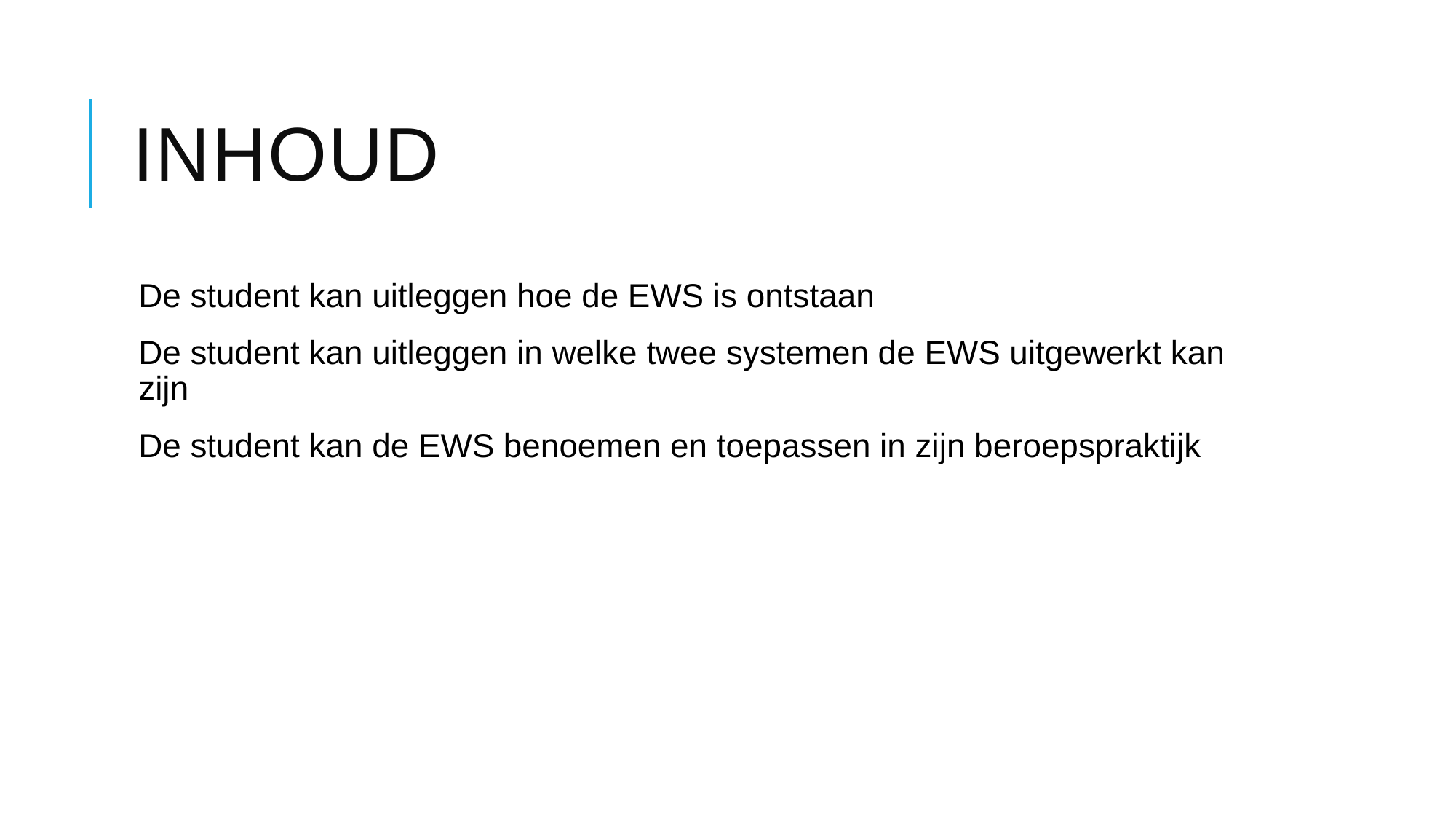

# inhoud
De student kan uitleggen hoe de EWS is ontstaan
De student kan uitleggen in welke twee systemen de EWS uitgewerkt kan zijn
De student kan de EWS benoemen en toepassen in zijn beroepspraktijk